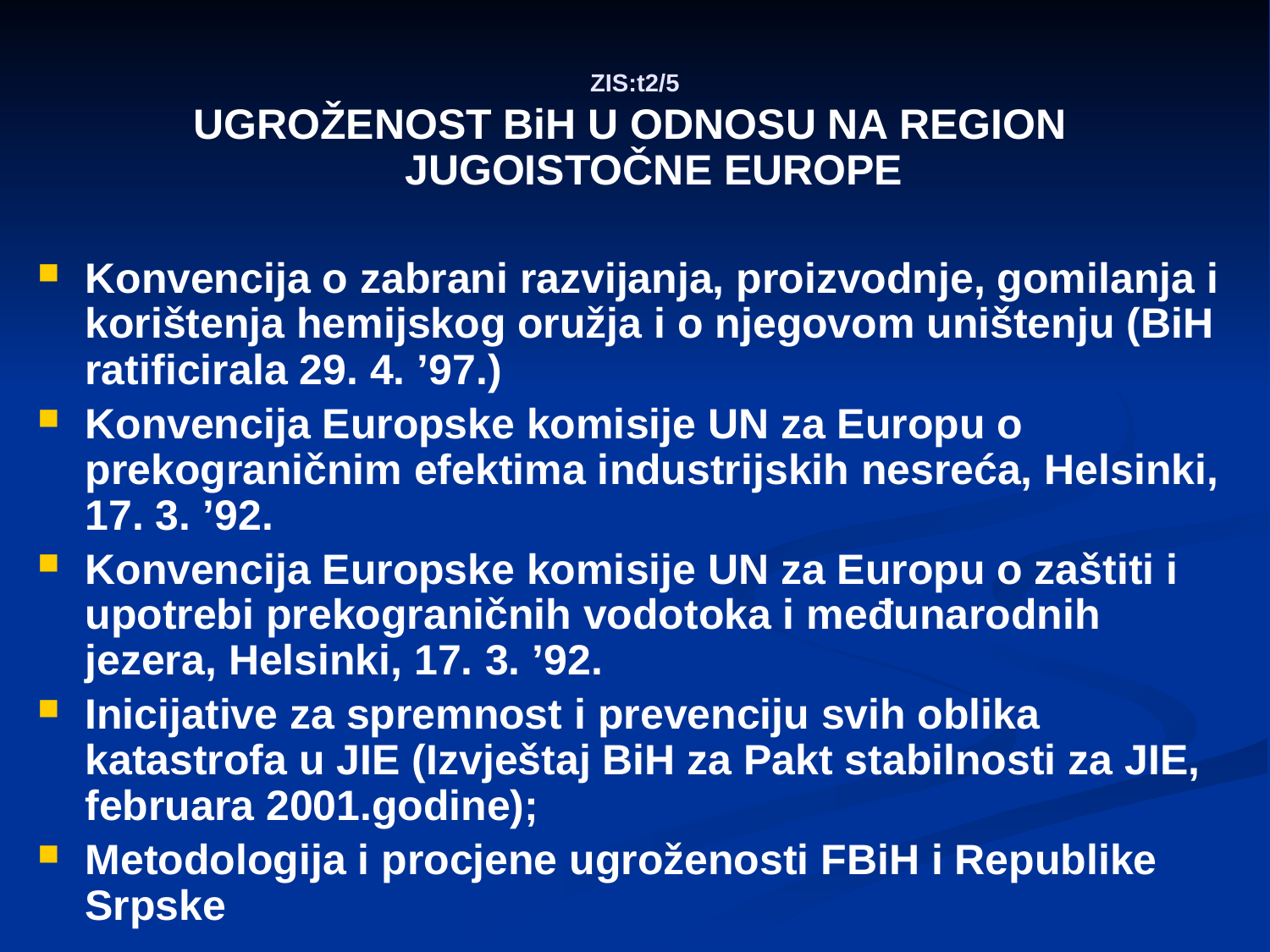

# ZIS:t2/5
UGROŽENOST BiH U ODNOSU NA REGION JUGOISTOČNE EUROPE

Konvencija o zabrani razvijanja, proizvodnje, gomilanja i korištenja hemijskog oružja i o njegovom uništenju (BiH ratificirala 29. 4. ’97.)
Konvencija Europske komisije UN za Europu o prekograničnim efektima industrijskih nesreća, Helsinki, 17. 3. ’92.
Konvencija Europske komisije UN za Europu o zaštiti i upotrebi prekograničnih vodotoka i međunarodnih jezera, Helsinki, 17. 3. ’92.
Inicijative za spremnost i prevenciju svih oblika katastrofa u JIE (Izvještaj BiH za Pakt stabilnosti za JIE, februara 2001.godine);
Metodologija i procjene ugroženosti FBiH i Republike Srpske